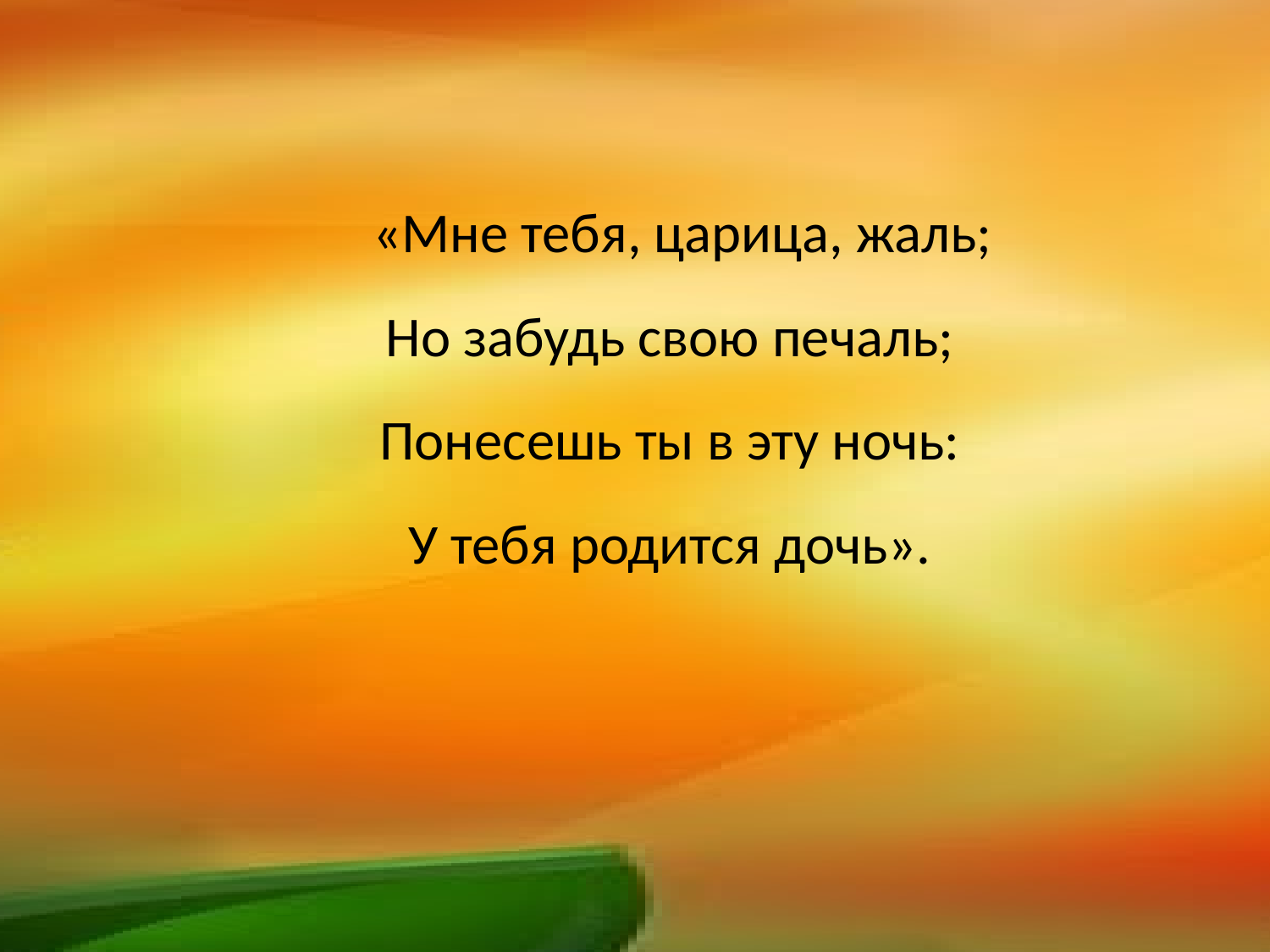

«Мне тебя, царица, жаль;
Но забудь свою печаль;
Понесешь ты в эту ночь:
У тебя родится дочь».